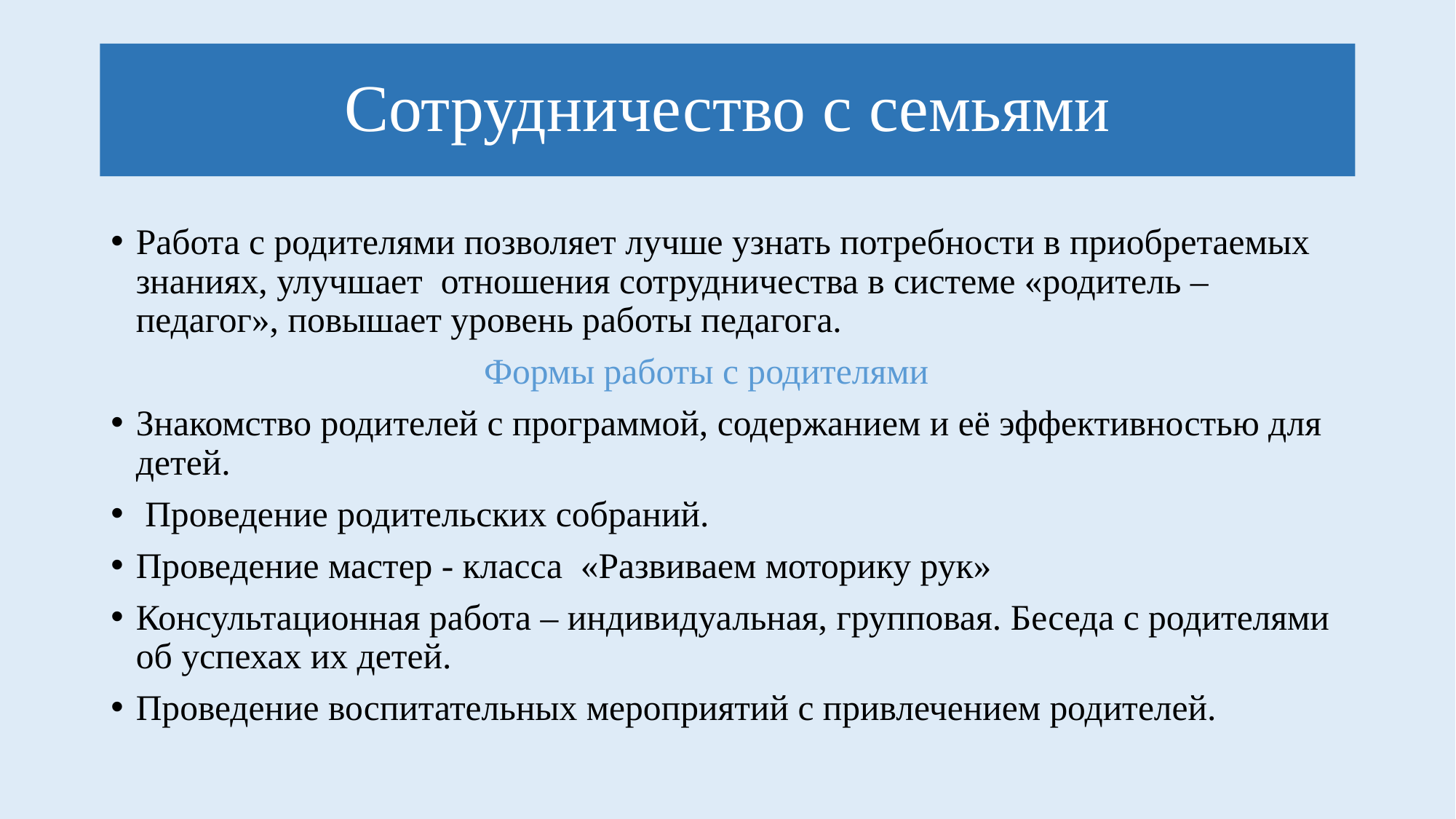

# Сотрудничество с семьями
Работа с родителями позволяет лучше узнать потребности в приобретаемых знаниях, улучшает  отношения сотрудничества в системе «родитель – педагог», повышает уровень работы педагога.
                                         Формы работы с родителями
Знакомство родителей с программой, содержанием и её эффективностью для детей.
 Проведение родительских собраний.
Проведение мастер - класса  «Развиваем моторику рук»
Консультационная работа – индивидуальная, групповая. Беседа с родителями об успехах их детей.
Проведение воспитательных мероприятий с привлечением родителей.